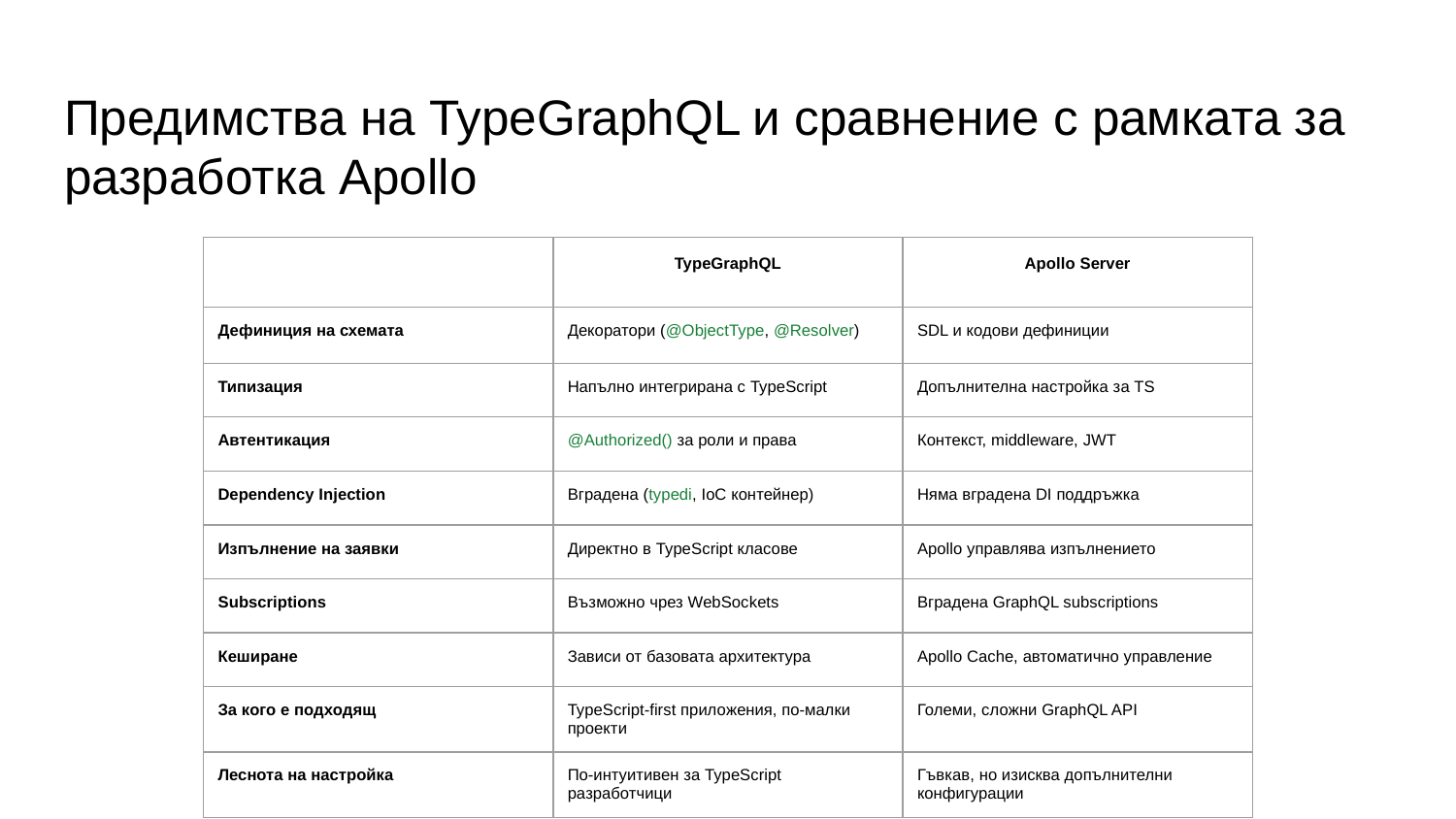

# Предимства на TypeGraphQL и сравнение с рамката за разработка Apollo
|  | TypeGraphQL | Apollo Server |
| --- | --- | --- |
| Дефиниция на схемата | Декоратори (@ObjectType, @Resolver) | SDL и кодови дефиниции |
| Типизация | Напълно интегрирана с TypeScript | Допълнителна настройка за TS |
| Автентикация | @Authorized() за роли и права | Контекст, middleware, JWT |
| Dependency Injection | Вградена (typedi, IoC контейнер) | Няма вградена DI поддръжка |
| Изпълнение на заявки | Директно в TypeScript класове | Apollo управлява изпълнението |
| Subscriptions | Възможно чрез WebSockets | Вградена GraphQL subscriptions |
| Кеширане | Зависи от базовата архитектура | Apollo Cache, автоматично управление |
| За кого е подходящ | TypeScript-first приложения, по-малки проекти | Големи, сложни GraphQL API |
| Леснота на настройка | По-интуитивен за TypeScript разработчици | Гъвкав, но изисква допълнителни конфигурации |